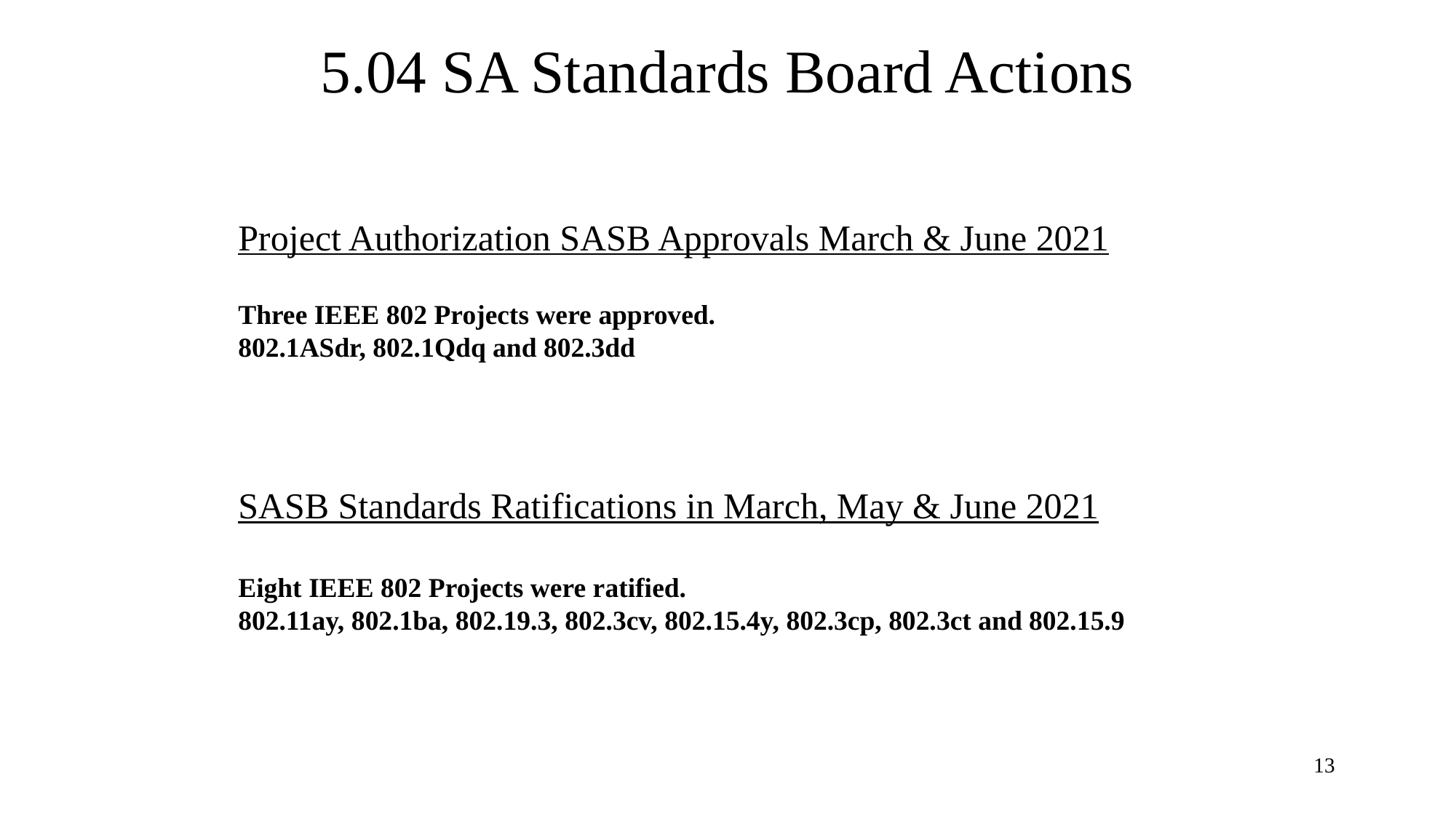

# 5.04 SA Standards Board Actions
Project Authorization SASB Approvals March & June 2021

Three IEEE 802 Projects were approved.
802.1ASdr, 802.1Qdq and 802.3dd

SASB Standards Ratifications in March, May & June 2021

Eight IEEE 802 Projects were ratified.
802.11ay, 802.1ba, 802.19.3, 802.3cv, 802.15.4y, 802.3cp, 802.3ct and 802.15.9
13